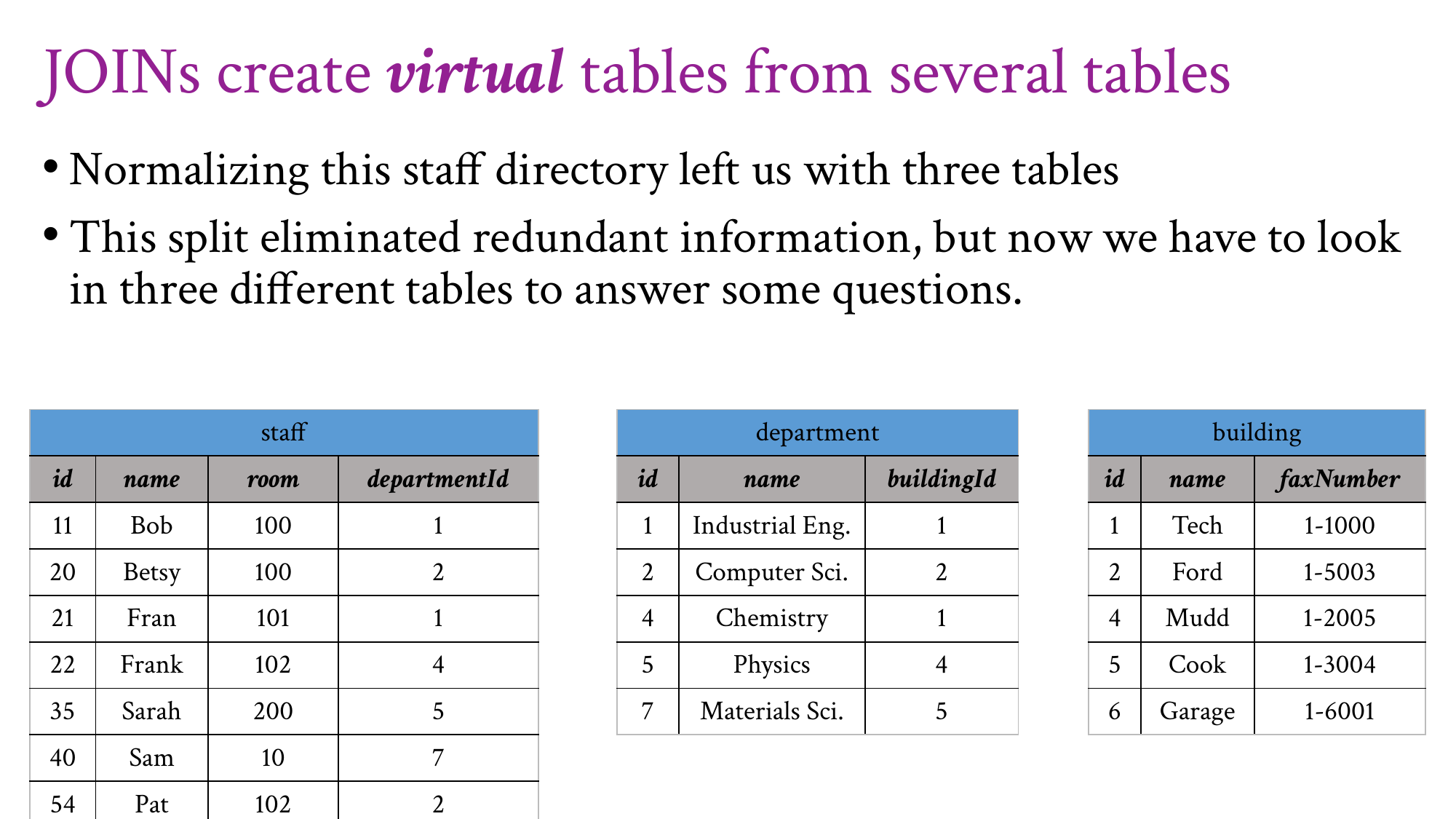

# JOINs create virtual tables from several tables
Normalizing this staff directory left us with three tables
This split eliminated redundant information, but now we have to look in three different tables to answer some questions.
| staff |  |  |  |
| --- | --- | --- | --- |
| id | name | room | departmentId |
| 11 | Bob | 100 | 1 |
| 20 | Betsy | 100 | 2 |
| 21 | Fran | 101 | 1 |
| 22 | Frank | 102 | 4 |
| 35 | Sarah | 200 | 5 |
| 40 | Sam | 10 | 7 |
| 54 | Pat | 102 | 2 |
| department |  |  |
| --- | --- | --- |
| id | name | buildingId |
| 1 | Industrial Eng. | 1 |
| 2 | Computer Sci. | 2 |
| 4 | Chemistry | 1 |
| 5 | Physics | 4 |
| 7 | Materials Sci. | 5 |
| building |  |  |
| --- | --- | --- |
| id | name | faxNumber |
| 1 | Tech | 1-1000 |
| 2 | Ford | 1-5003 |
| 4 | Mudd | 1-2005 |
| 5 | Cook | 1-3004 |
| 6 | Garage | 1-6001 |